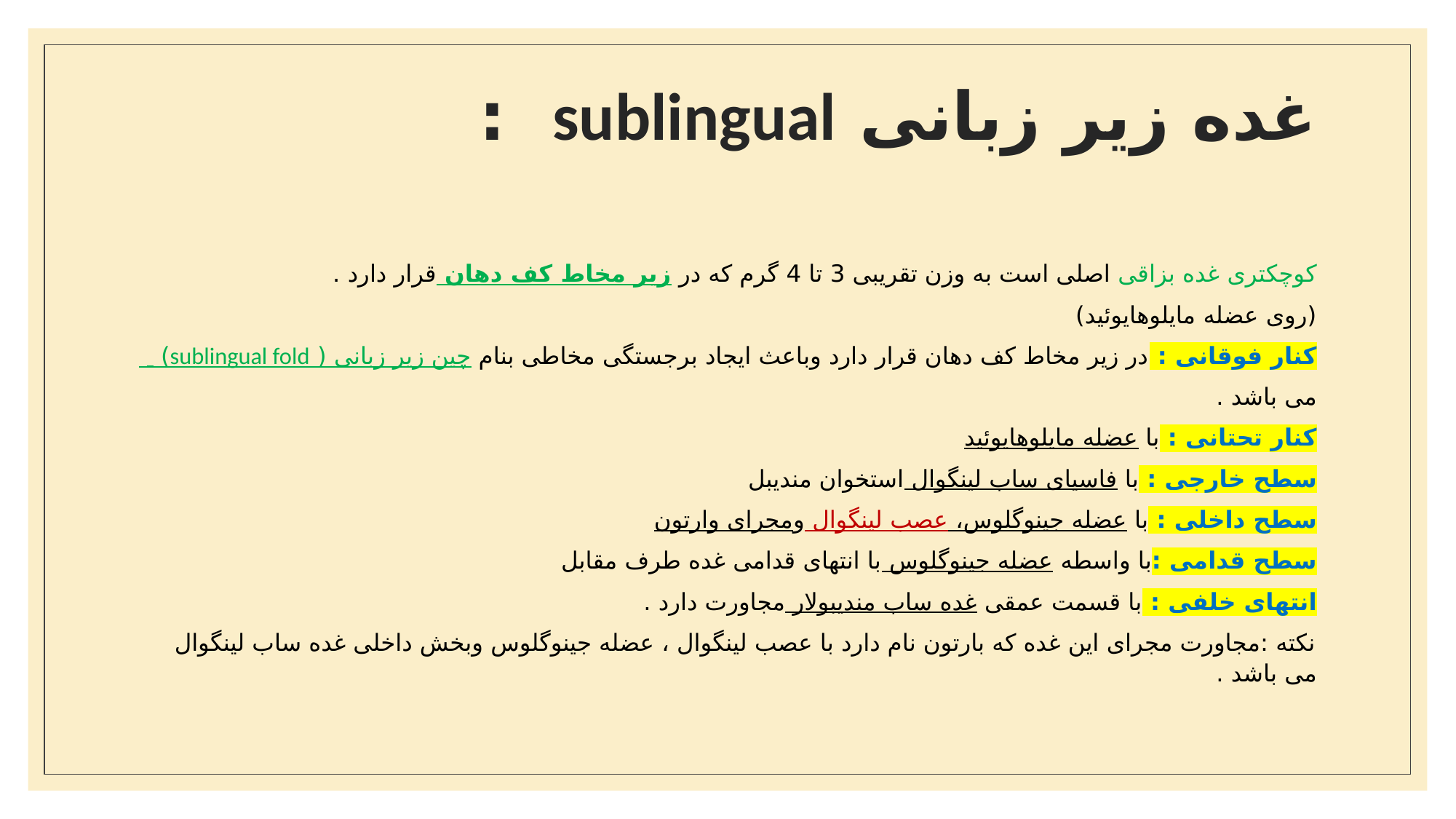

# غده زیر زبانی sublingual  :
کوچکتری غده بزاقی اصلی است به وزن تقریبی 3 تا 4 گرم که در زیر مخاط کف دهان قرار دارد .
(روی عضله مایلوهایوئید)
کنار فوقانی : در زیر مخاط کف دهان قرار دارد وباعث ایجاد برجستگی مخاطی بنام چین زیر زبانی ( sublingual fold)
می باشد .
کنار تحتانی : با عضله مایلوهایوئید
سطح خارجی : با فاسیای ساب لینگوال استخوان مندیبل
سطح داخلی : با عضله جینوگلوس، عصب لینگوال ومجرای وارتون
سطح قدامی :با واسطه عضله جینوگلوس با انتهای قدامی غده طرف مقابل
انتهای خلفی : با قسمت عمقی غده ساب مندیبولار مجاورت دارد .
نکته :مجاورت مجرای این غده که بارتون نام دارد با عصب لینگوال ، عضله جینوگلوس وبخش داخلی غده ساب لینگوال می باشد .